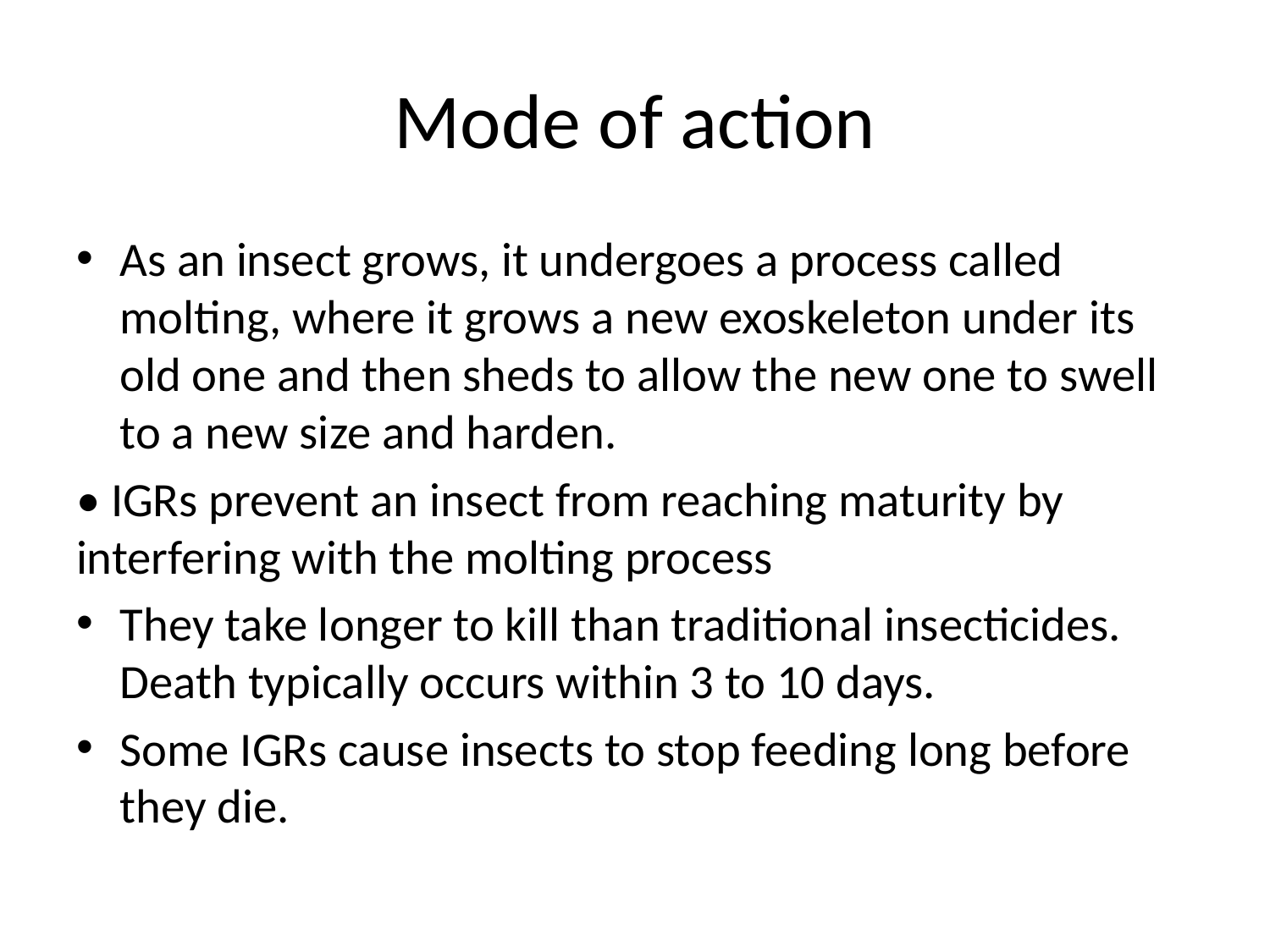

# Mode of action
As an insect grows, it undergoes a process called molting, where it grows a new exoskeleton under its old one and then sheds to allow the new one to swell to a new size and harden.
• IGRs prevent an insect from reaching maturity by interfering with the molting process
They take longer to kill than traditional insecticides. Death typically occurs within 3 to 10 days.
Some IGRs cause insects to stop feeding long before they die.